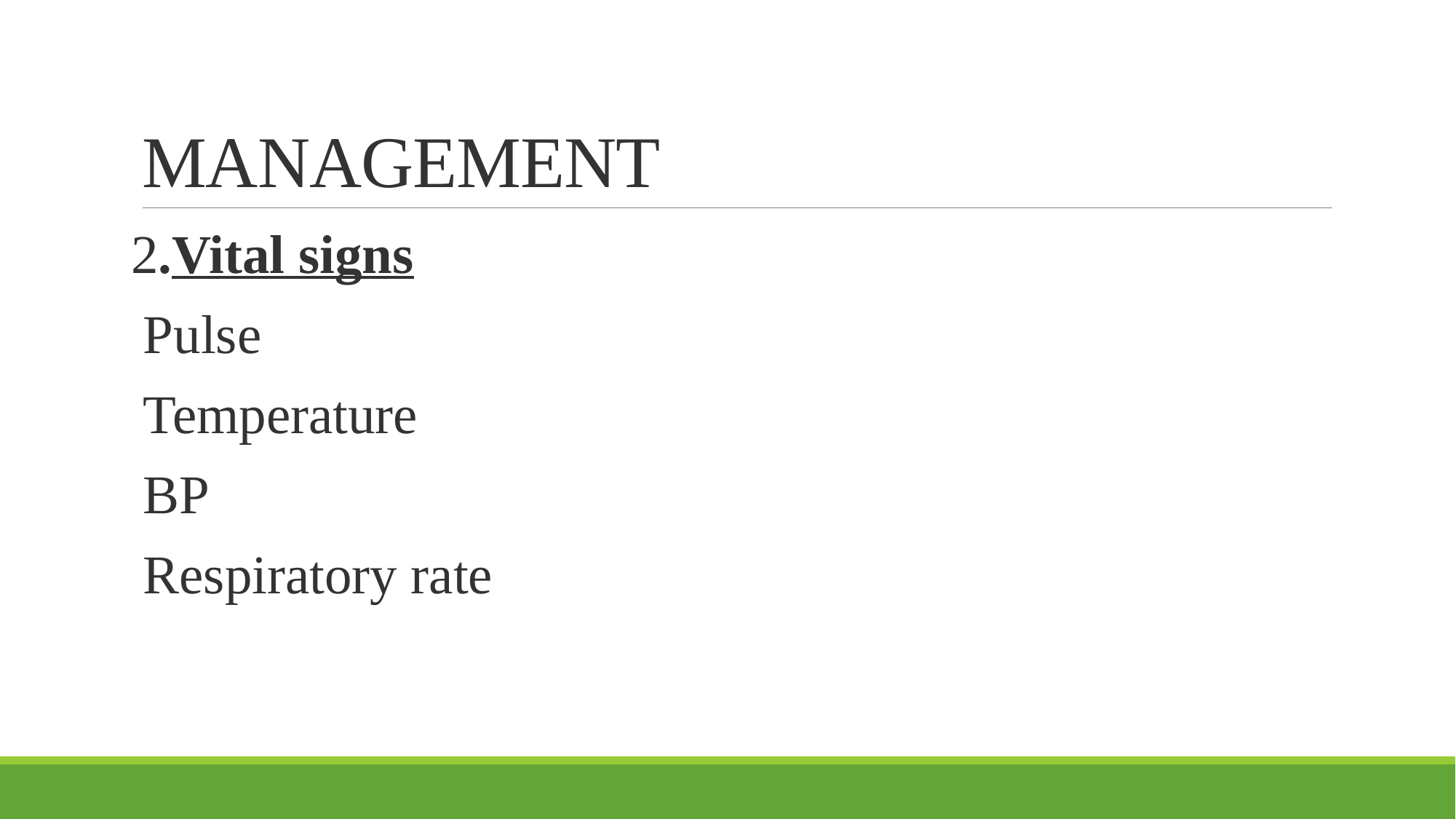

# MANAGEMENT
2.Vital signs
Pulse
Temperature
BP
Respiratory rate